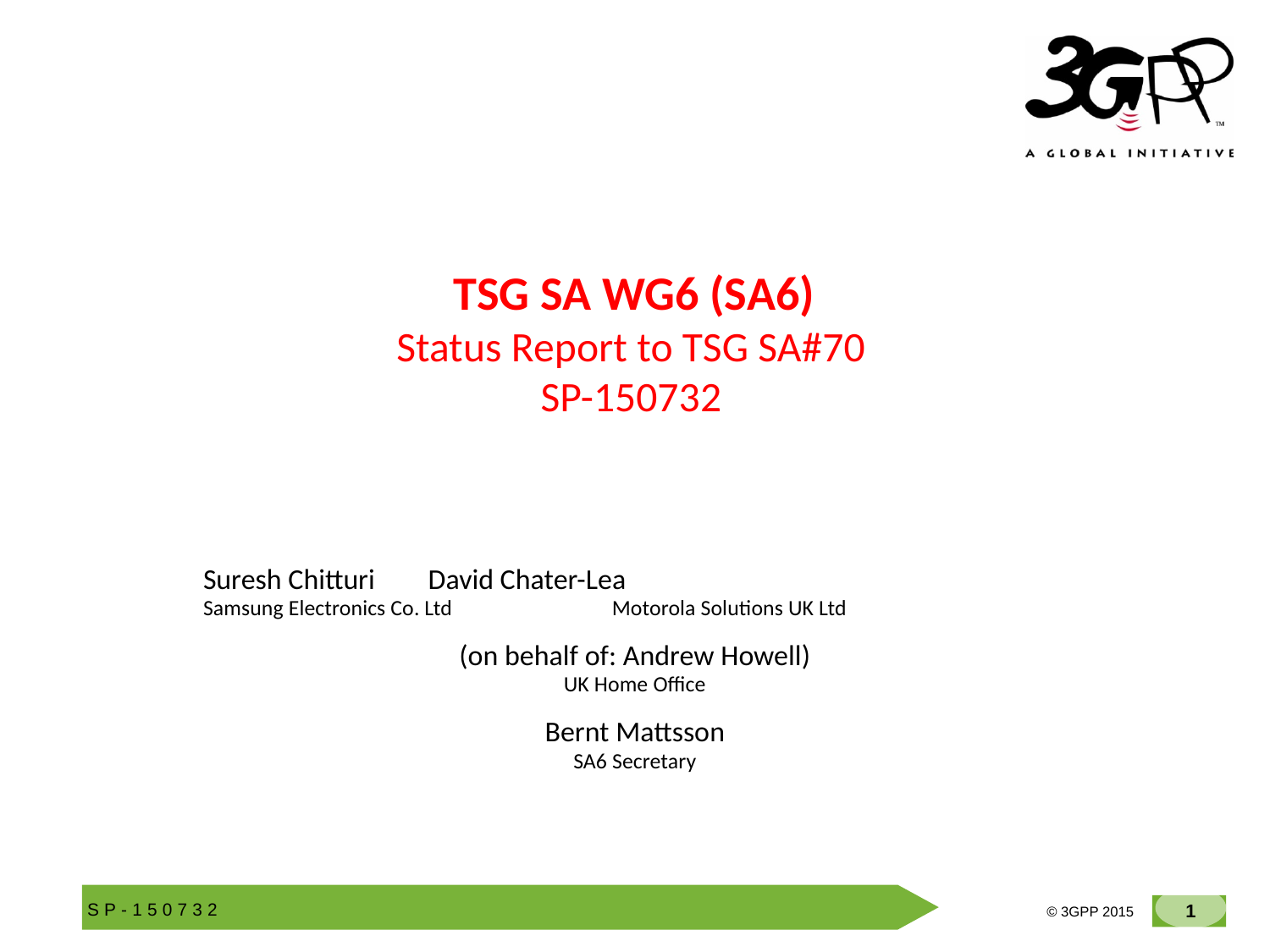

# TSG SA WG6 (SA6) Status Report to TSG SA#70 SP-150732
Suresh Chitturi				 David Chater-Lea
Samsung Electronics Co. Ltd 		                Motorola Solutions UK Ltd

(on behalf of: Andrew Howell)
UK Home Office

Bernt Mattsson
SA6 Secretary